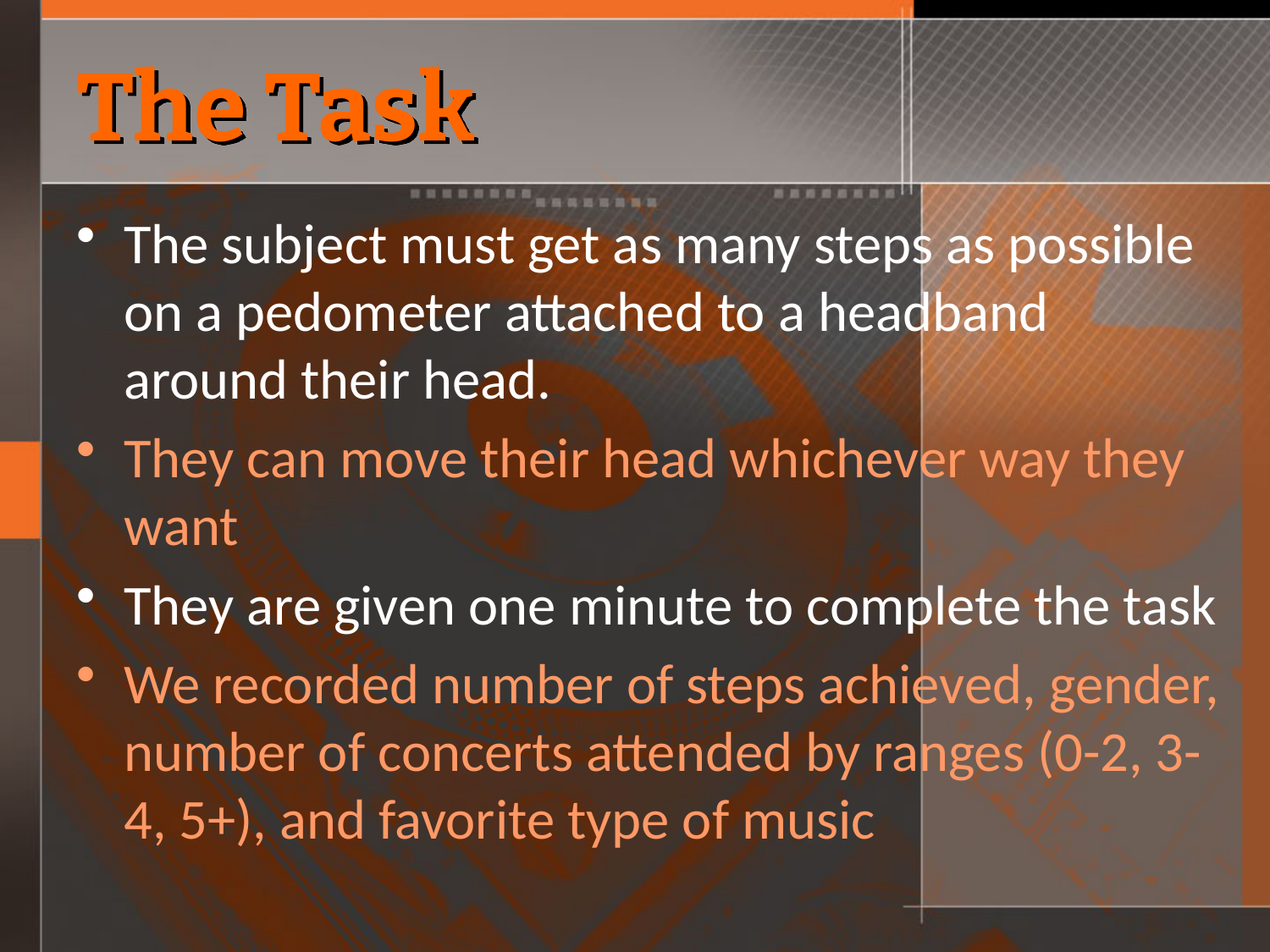

# The Task
The subject must get as many steps as possible on a pedometer attached to a headband around their head.
They can move their head whichever way they want
They are given one minute to complete the task
We recorded number of steps achieved, gender, number of concerts attended by ranges (0-2, 3-4, 5+), and favorite type of music